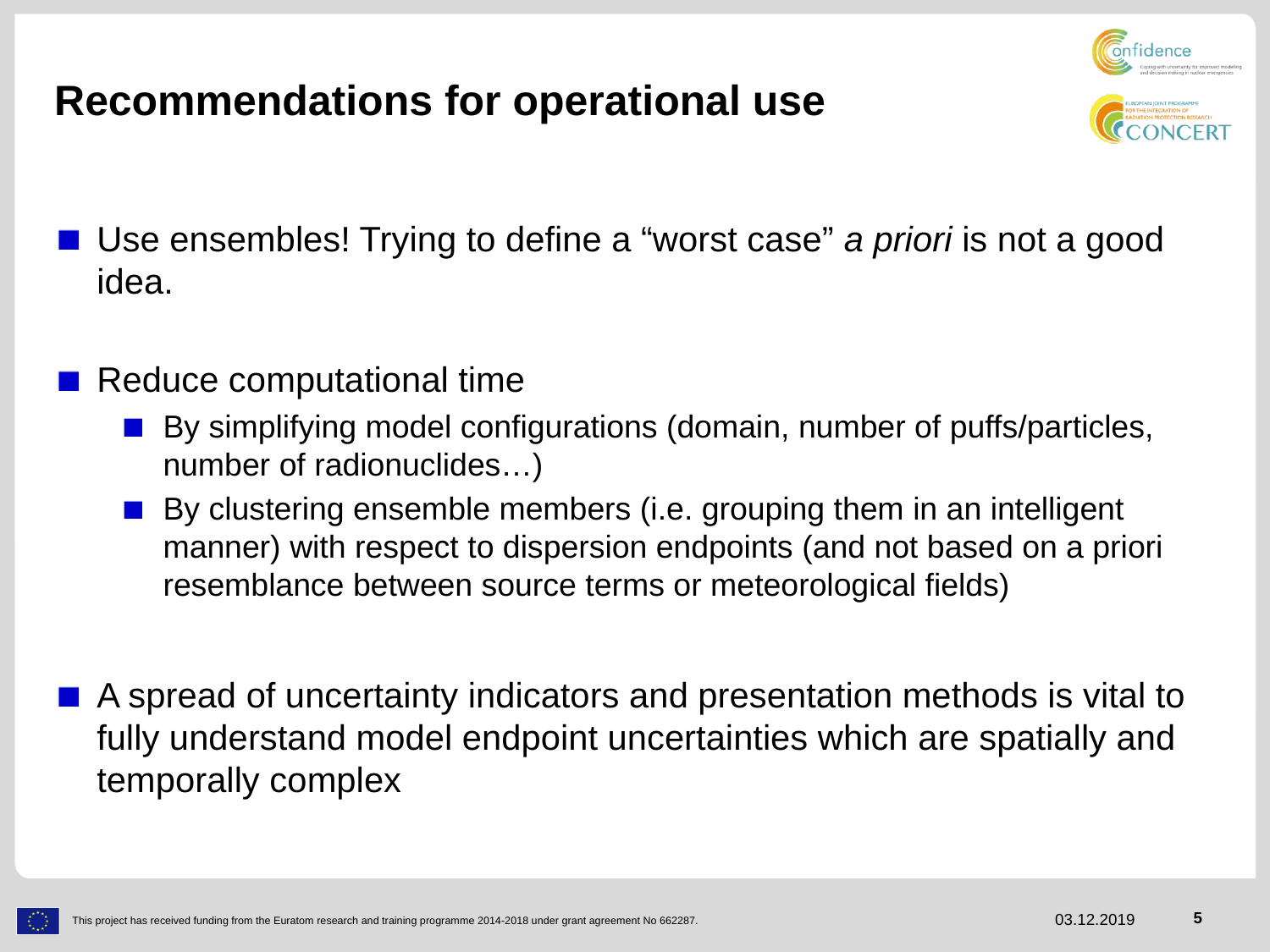

# Recommendations for operational use
Use ensembles! Trying to define a “worst case” a priori is not a good idea.

Reduce computational time
By simplifying model configurations (domain, number of puffs/particles, number of radionuclides…)
By clustering ensemble members (i.e. grouping them in an intelligent manner) with respect to dispersion endpoints (and not based on a priori resemblance between source terms or meteorological fields)

A spread of uncertainty indicators and presentation methods is vital to fully understand model endpoint uncertainties which are spatially and temporally complex